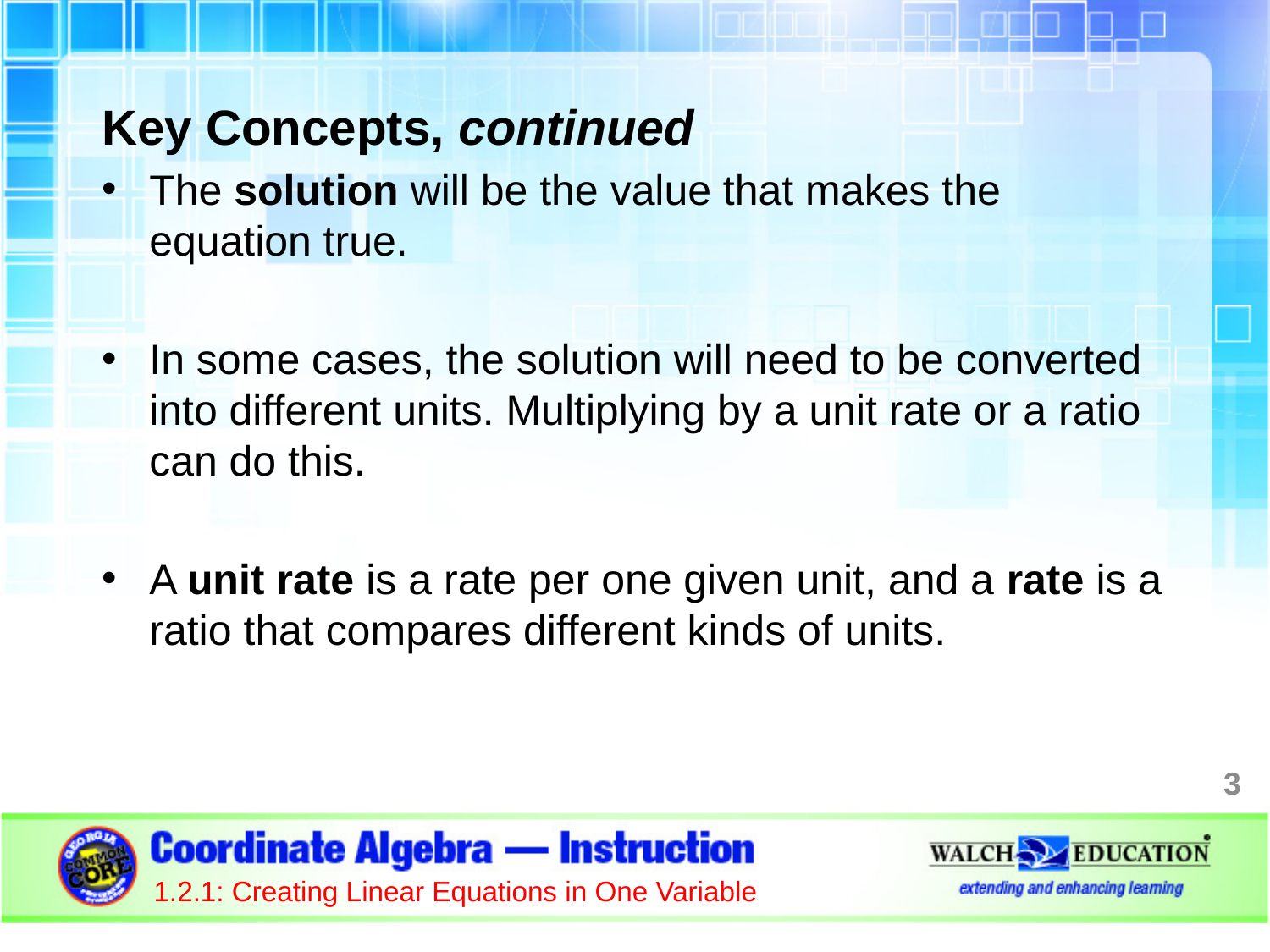

Key Concepts, continued
The solution will be the value that makes the equation true.

In some cases, the solution will need to be converted
into different units. Multiplying by a unit rate or a ratio can do this.

A unit rate is a rate per one given unit, and a rate is a ratio that compares different kinds of units.
3
1.2.1: Creating Linear Equations in One Variable